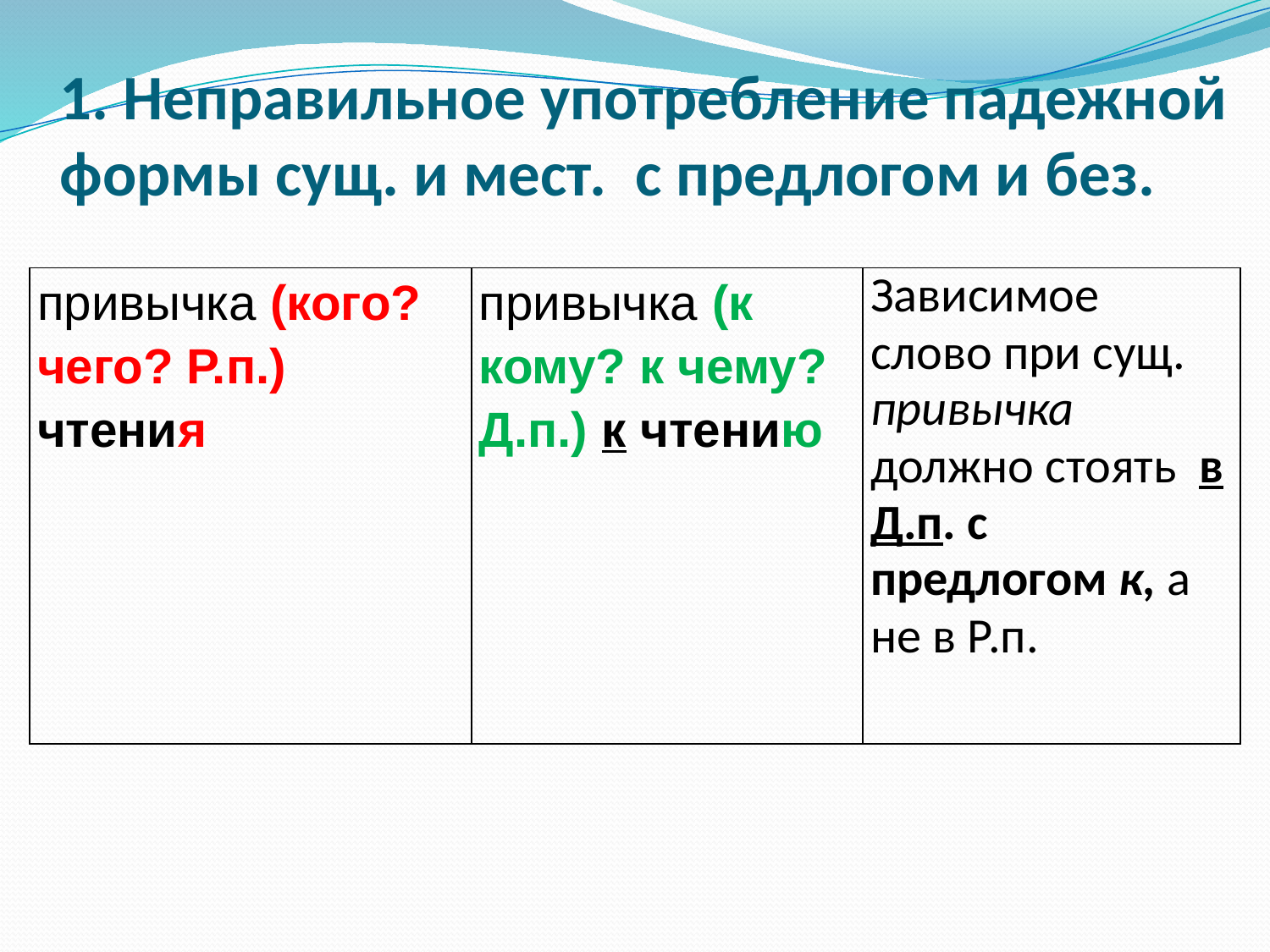

# 1. Неправильное употребление падежной формы сущ. и мест.  с предлогом и без.
| привычка (кого? чего? Р.п.) чтения | привычка (к кому? к чему? Д.п.) к чтению | Зависимое слово при сущ. привычка должно стоять в Д.п. с предлогом к, а не в Р.п. |
| --- | --- | --- |